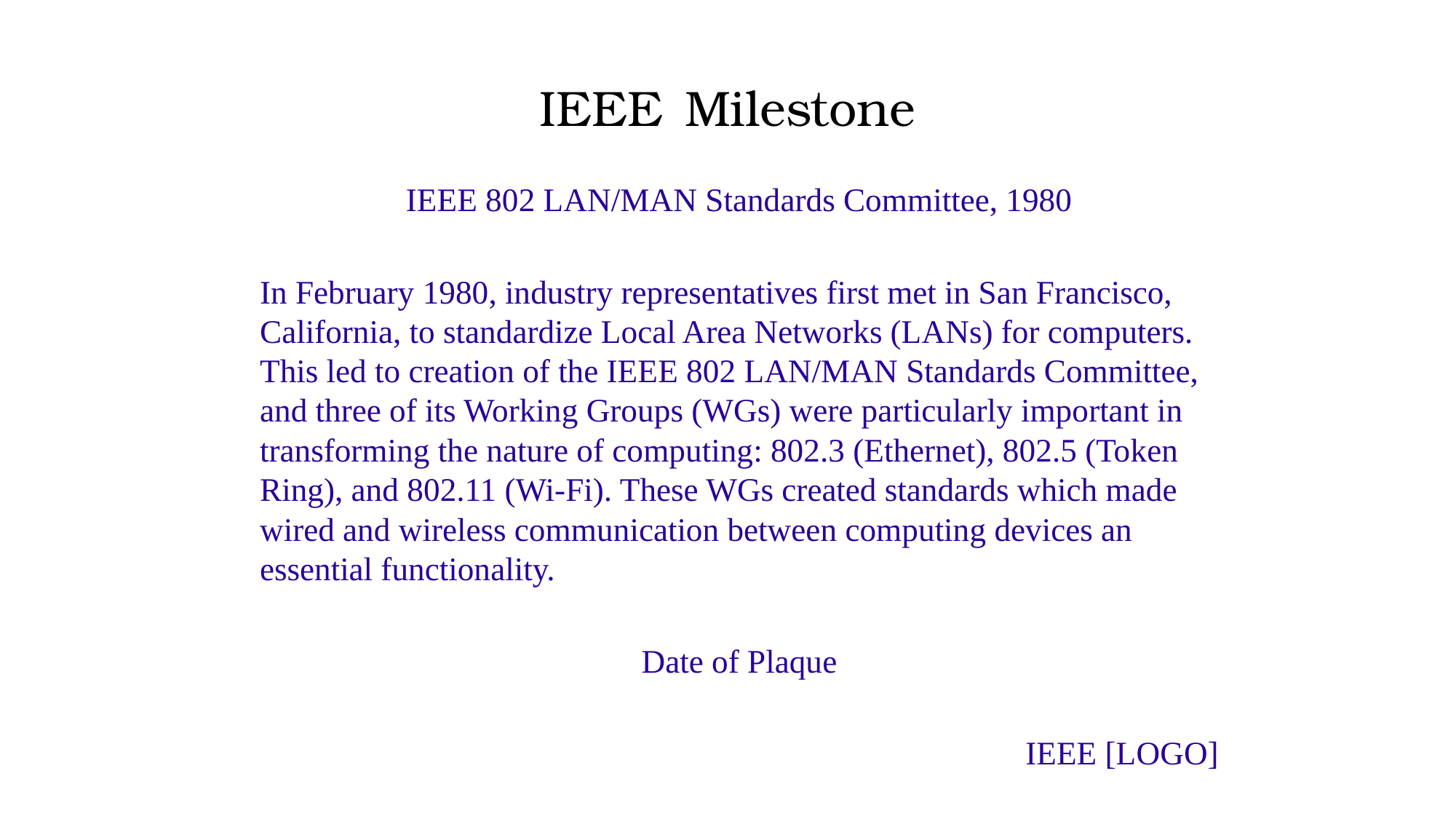

# IEEE Milestone
IEEE 802 LAN/MAN Standards Committee, 1980

In February 1980, industry representatives first met in San Francisco, California, to standardize Local Area Networks (LANs) for computers. This led to creation of the IEEE 802 LAN/MAN Standards Committee, and three of its Working Groups (WGs) were particularly important in transforming the nature of computing: 802.3 (Ethernet), 802.5 (Token Ring), and 802.11 (Wi-Fi). These WGs created standards which made wired and wireless communication between computing devices an essential functionality.

Date of Plaque

IEEE [LOGO]